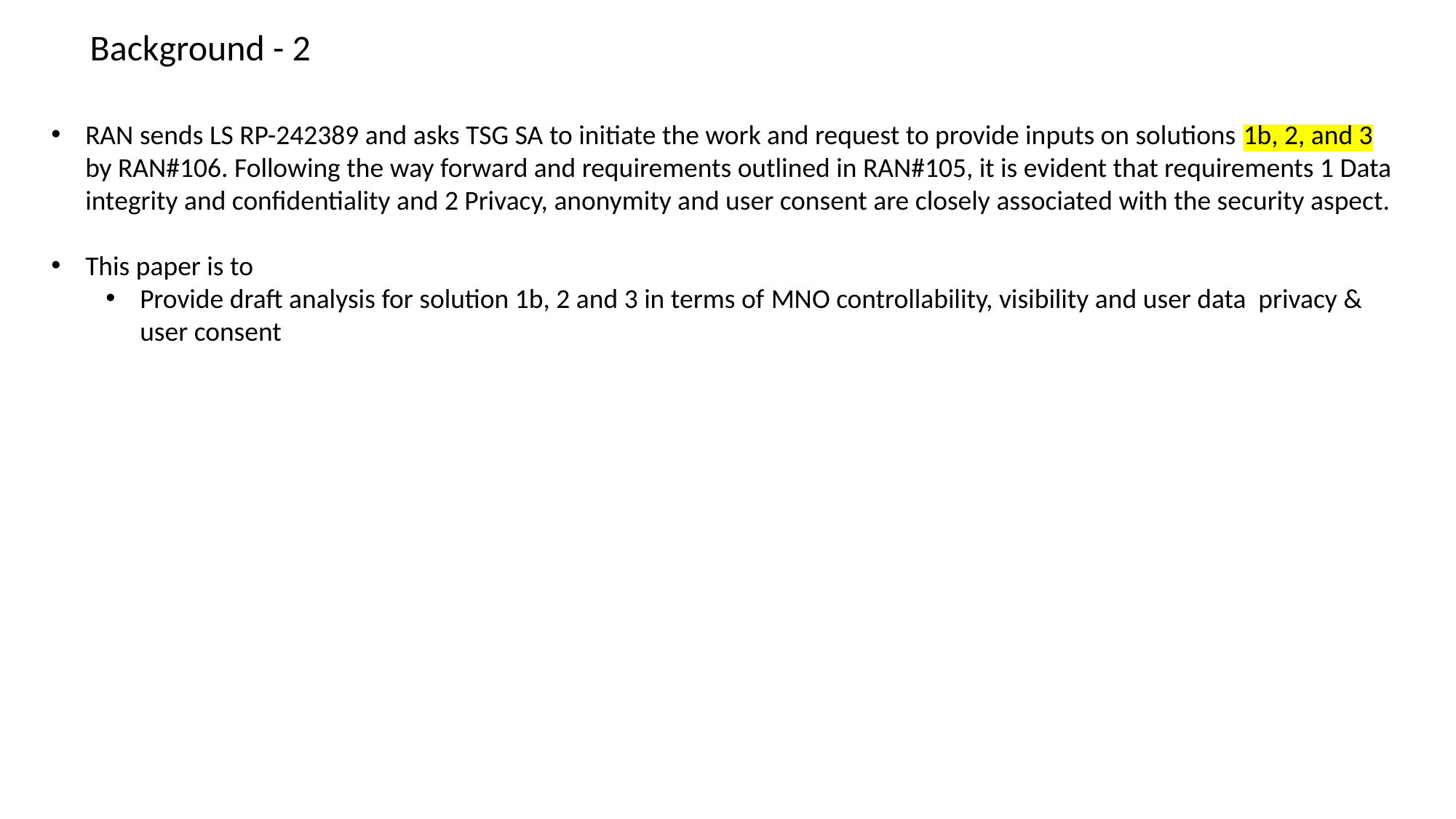

Background - 2
RAN sends LS RP-242389 and asks TSG SA to initiate the work and request to provide inputs on solutions 1b, 2, and 3 by RAN#106. Following the way forward and requirements outlined in RAN#105, it is evident that requirements 1 Data integrity and confidentiality and 2 Privacy, anonymity and user consent are closely associated with the security aspect.

This paper is to
Provide draft analysis for solution 1b, 2 and 3 in terms of MNO controllability, visibility and user data  privacy & user consent